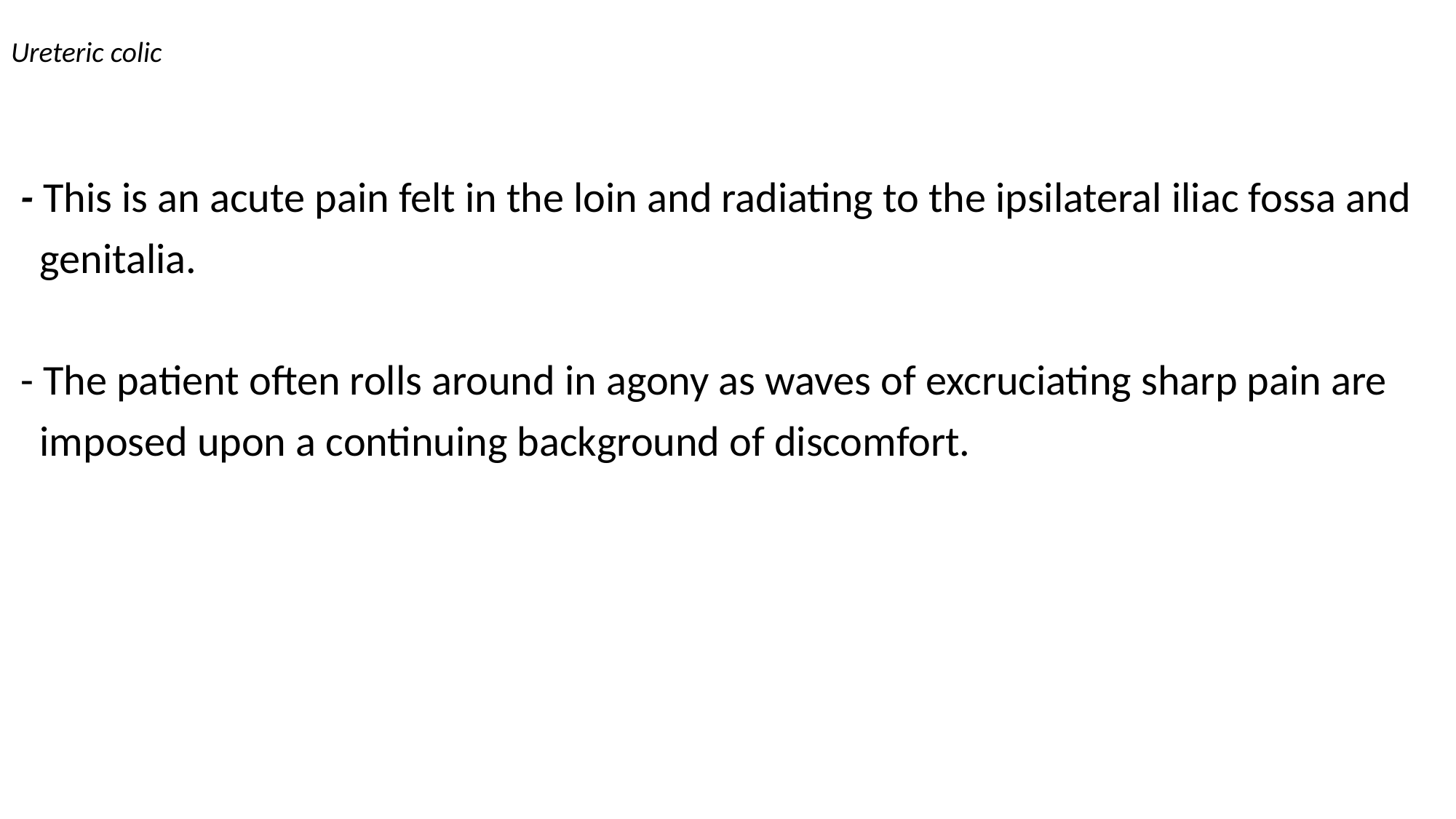

# Ureteric colic

 - This is an acute pain felt in the loin and radiating to the ipsilateral iliac fossa and
   genitalia.

 - The patient often rolls around in agony as waves of excruciating sharp pain are
   imposed upon a continuing background of discomfort.